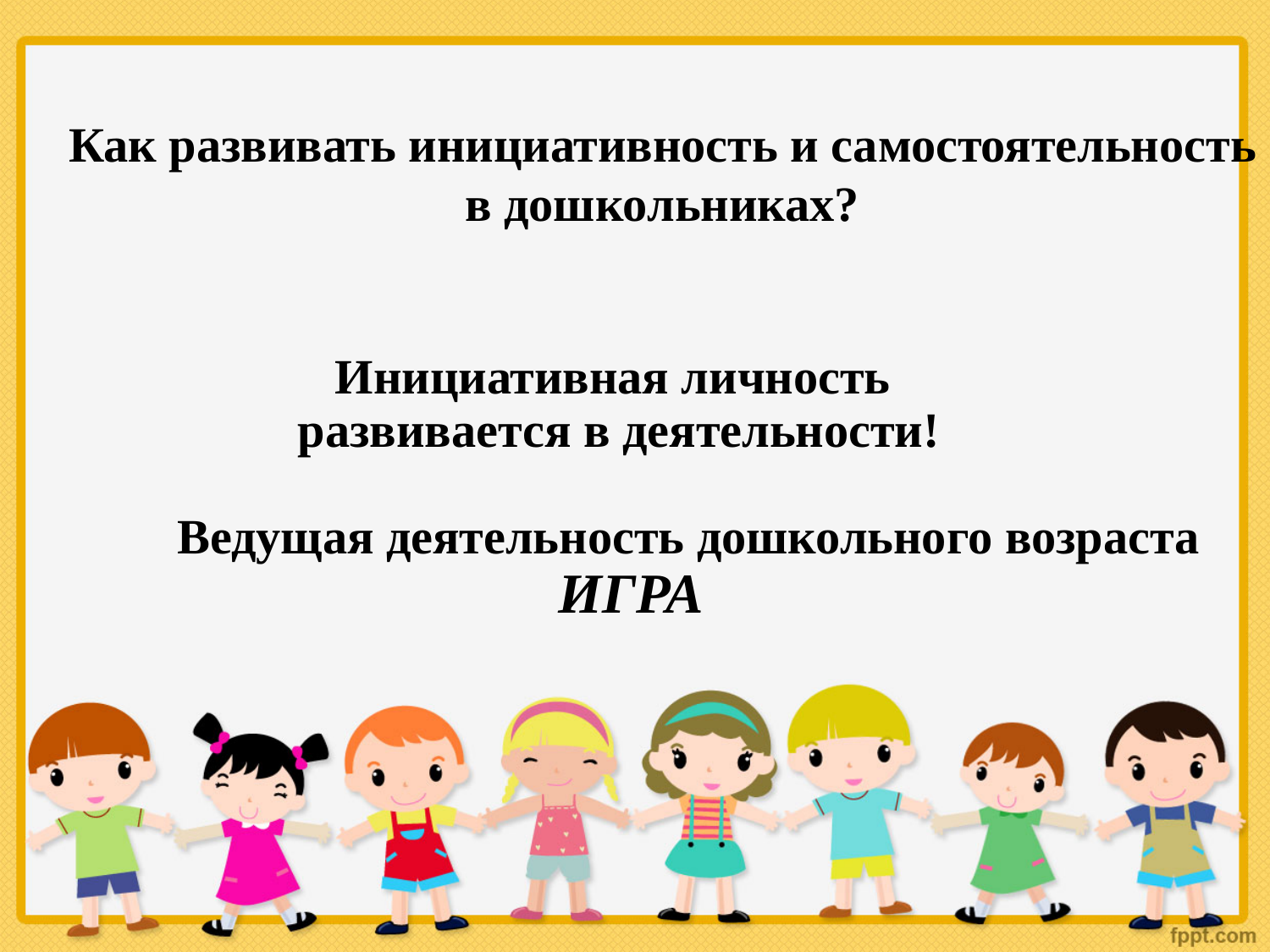

Как развивать инициативность и самостоятельность в дошкольниках?

Инициативная личность
развивается в деятельности!

	Ведущая деятельность дошкольного возраста  ИГРА